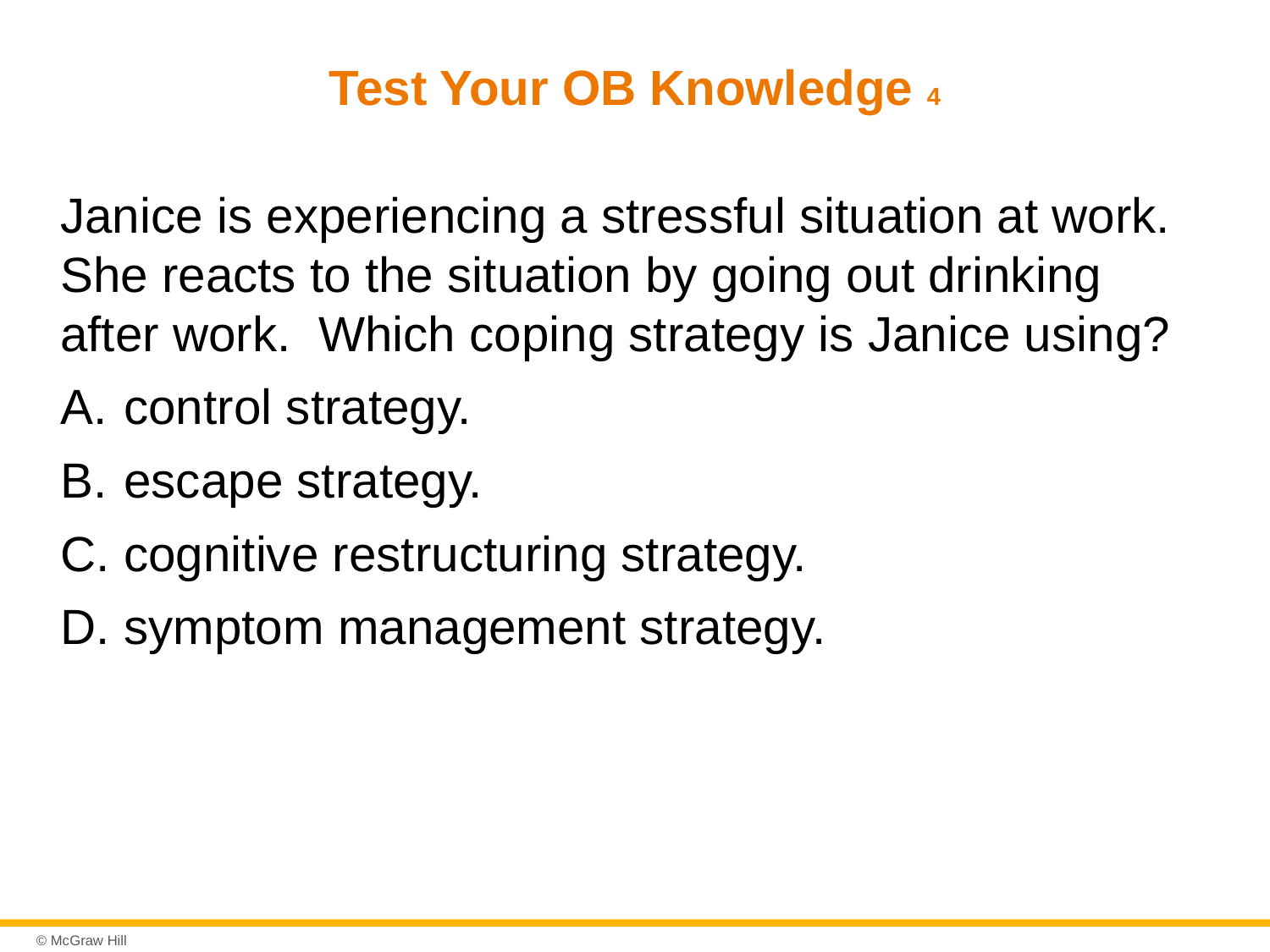

# Test Your OB Knowledge 4
Janice is experiencing a stressful situation at work.  She reacts to the situation by going out drinking after work.  Which coping strategy is Janice using?
control strategy.
escape strategy.
cognitive restructuring strategy.
symptom management strategy.